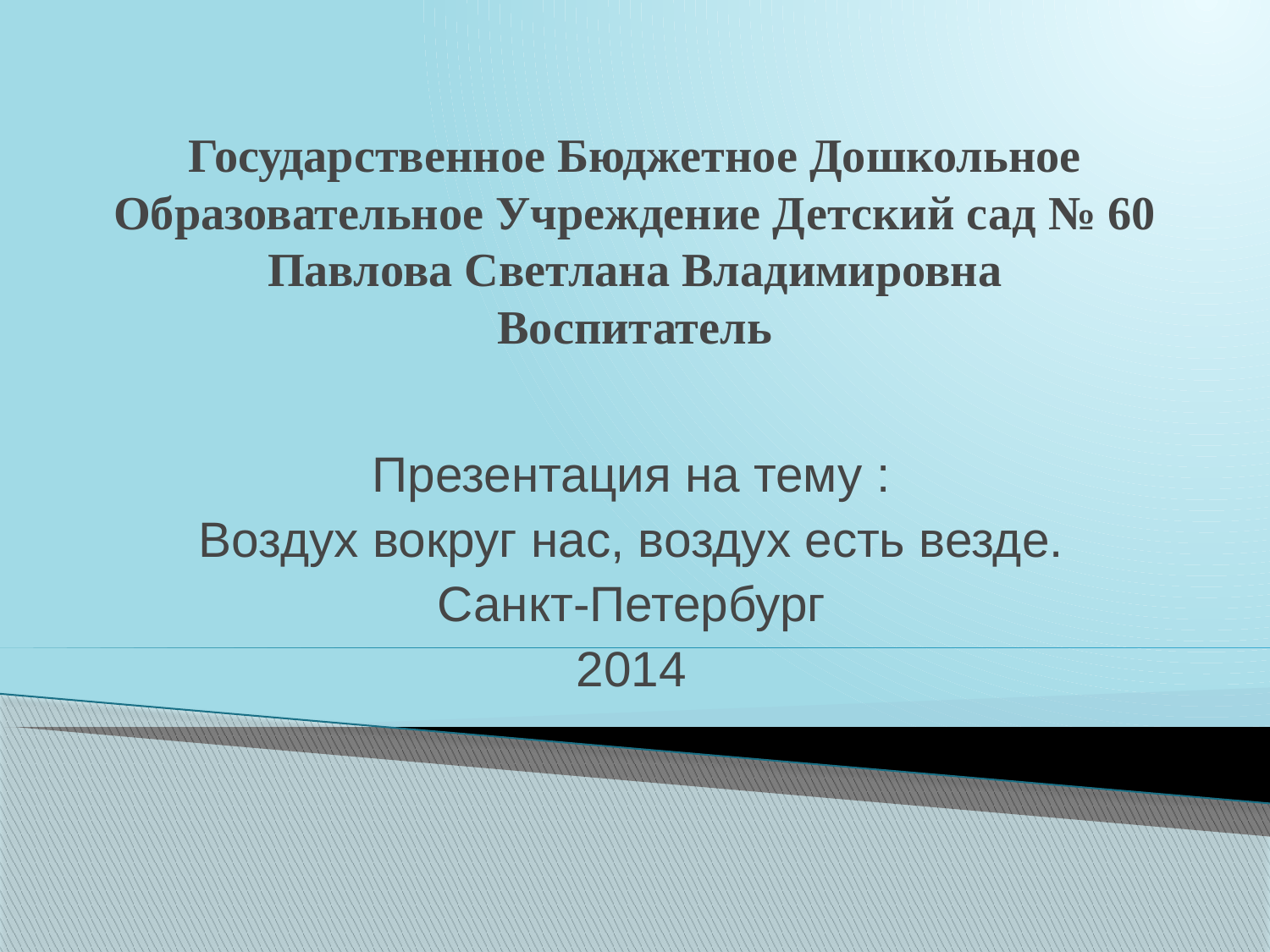

# Государственное Бюджетное Дошкольное Образовательное Учреждение Детский сад № 60 Павлова Светлана Владимировна Воспитатель
Презентация на тему :
Воздух вокруг нас, воздух есть везде.
Санкт-Петербург
2014